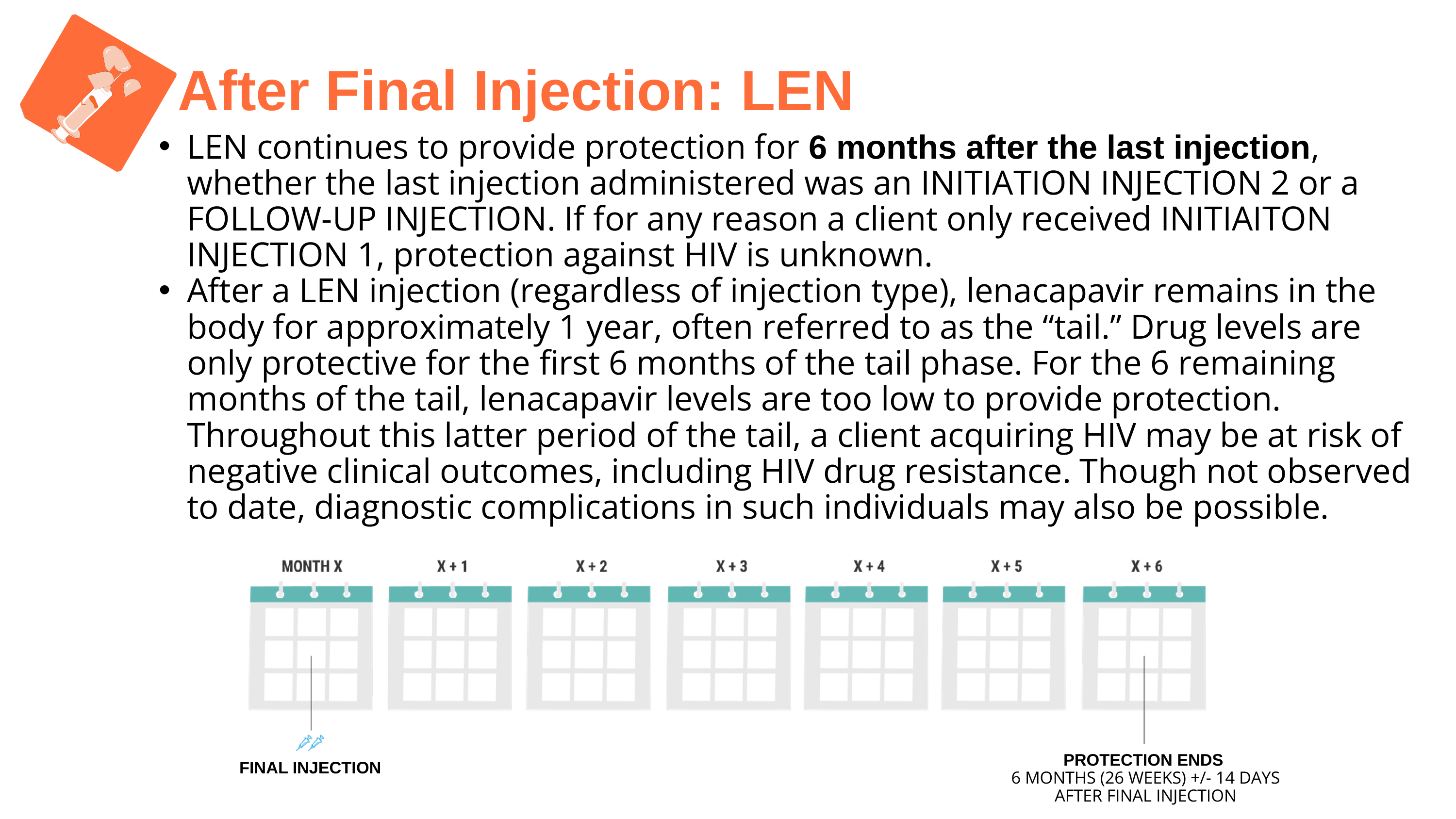

L
After Final Injection: LEN
LEN continues to provide protection for 6 months after the last injection, whether the last injection administered was an INITIATION INJECTION 2 or a FOLLOW-UP INJECTION. If for any reason a client only received INITIAITON INJECTION 1, protection against HIV is unknown.
After a LEN injection (regardless of injection type), lenacapavir remains in the body for approximately 1 year, often referred to as the “tail.” Drug levels are only protective for the ﬁrst 6 months of the tail phase. For the 6 remaining months of the tail, lenacapavir levels are too low to provide protection. Throughout this latter period of the tail, a client acquiring HIV may be at risk of negative clinical outcomes, including HIV drug resistance. Though not observed to date, diagnostic complications in such individuals may also be possible.

PROTECTION ENDS
6 MONTHS (26 WEEKS) +/- 14 DAYS AFTER FINAL INJECTION
FINAL INJECTION